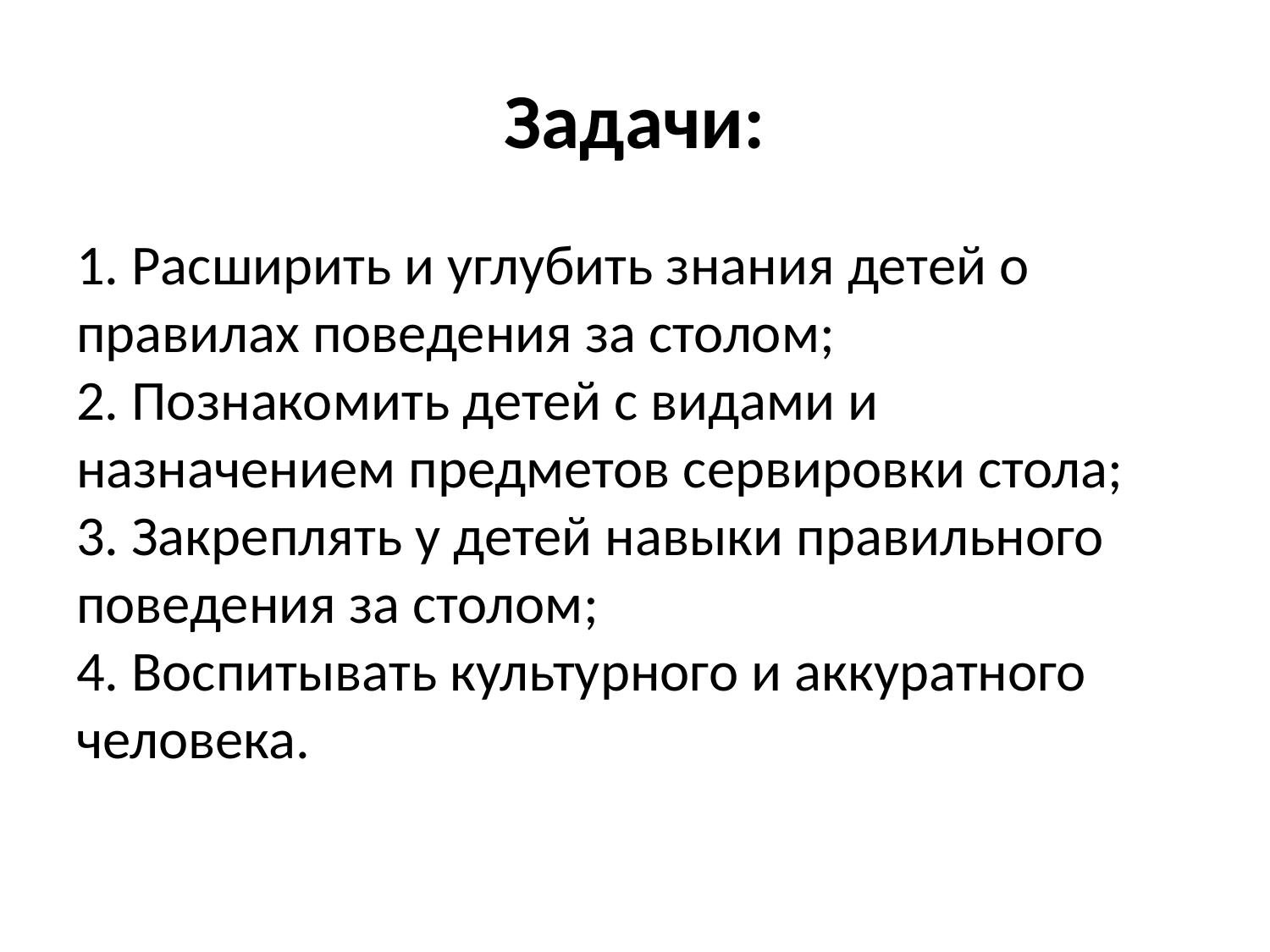

# Задачи:
1. Расширить и углубить знания детей о правилах поведения за столом;
2. Познакомить детей с видами и назначением предметов сервировки стола;
3. Закреплять у детей навыки правильного поведения за столом;
4. Воспитывать культурного и аккуратного человека.